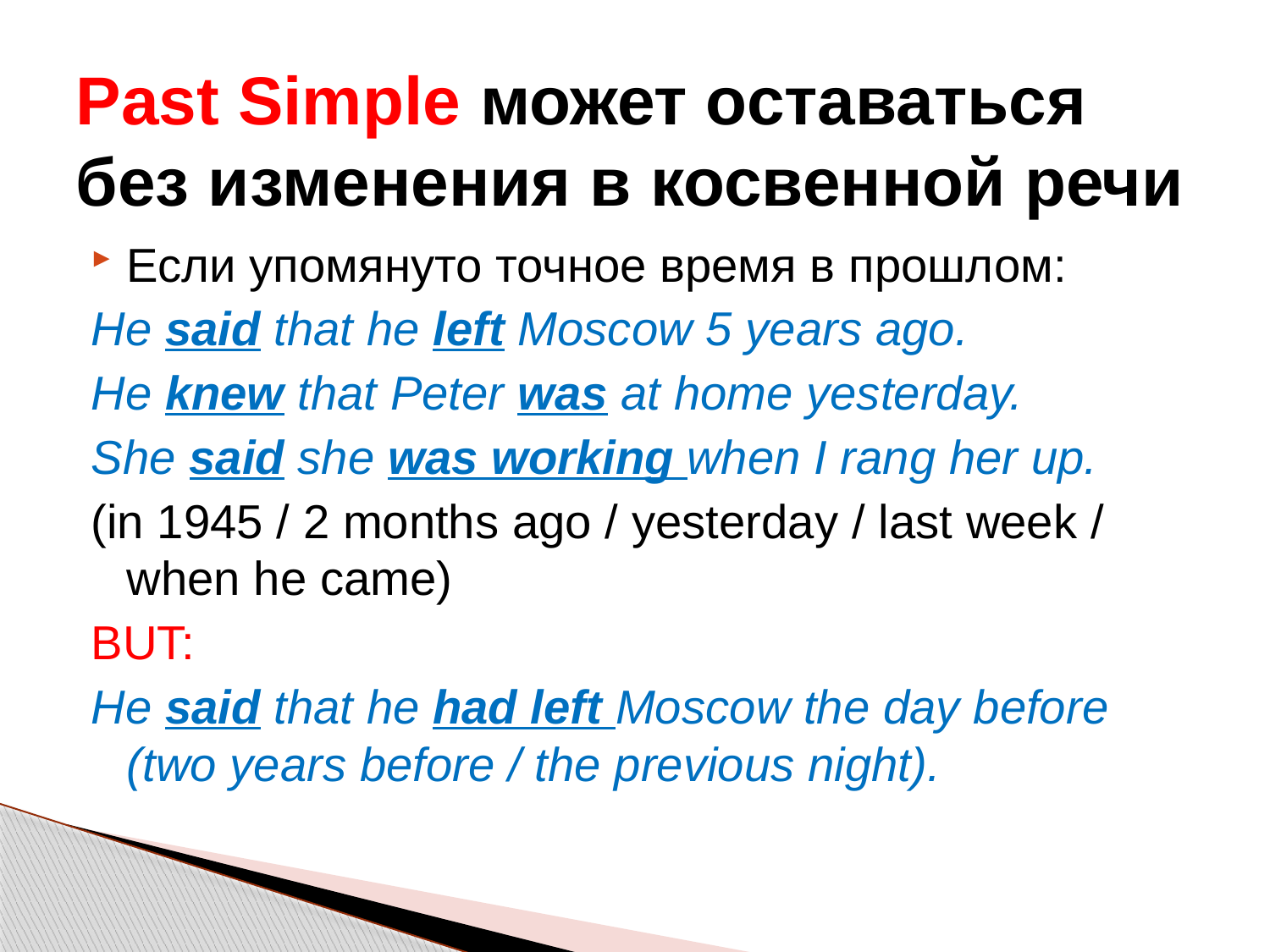

# Past Simple может оставаться без изменения в косвенной речи
Если упомянуто точное время в прошлом:
He said that he left Moscow 5 years ago.
He knew that Peter was at home yesterday.
She said she was working when I rang her up.
(in 1945 / 2 months ago / yesterday / last week / when he came)
BUT:
He said that he had left Moscow the day before (two years before / the previous night).